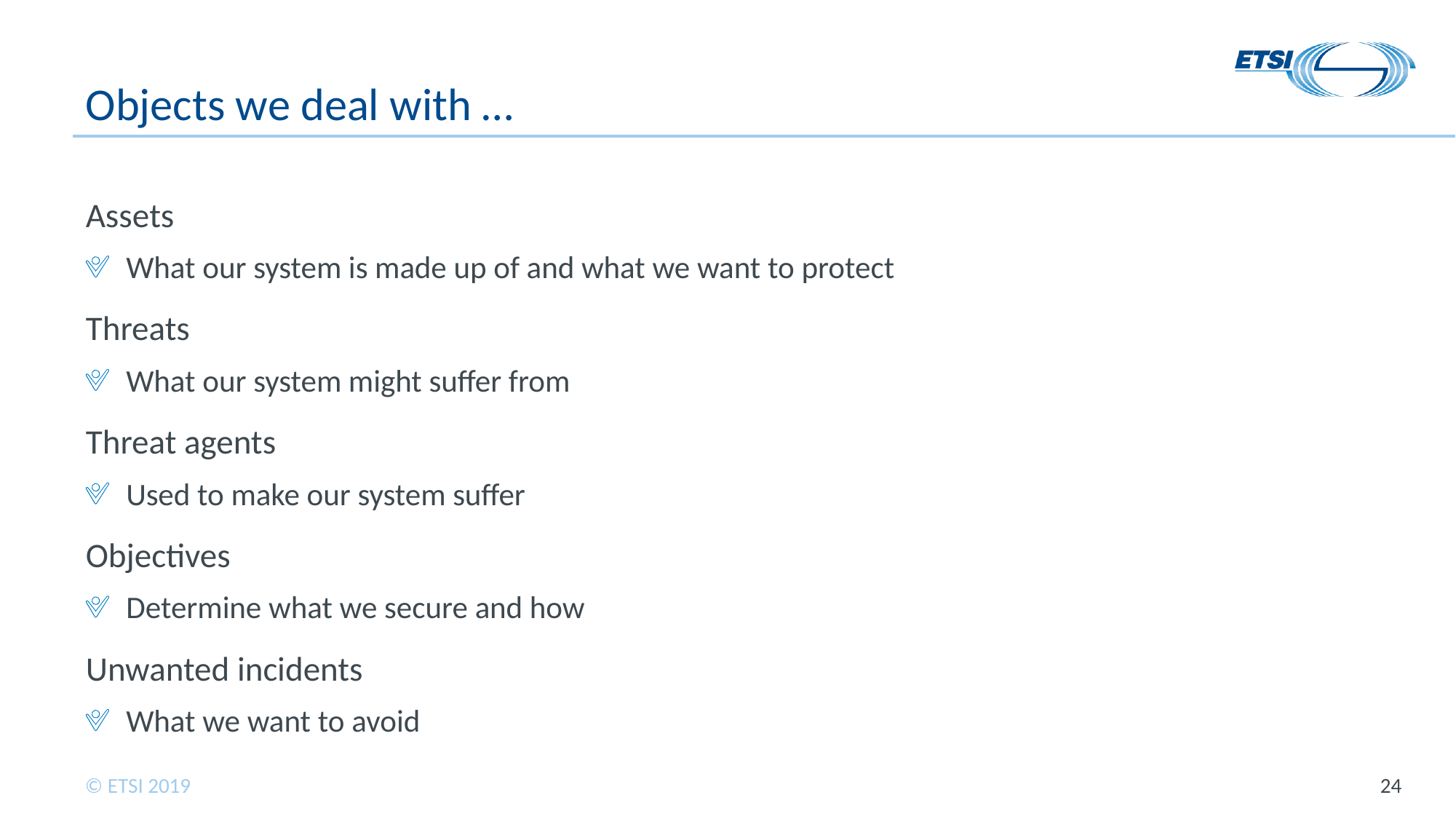

# Objects we deal with …
Assets
What our system is made up of and what we want to protect
Threats
What our system might suffer from
Threat agents
Used to make our system suffer
Objectives
Determine what we secure and how
Unwanted incidents
What we want to avoid